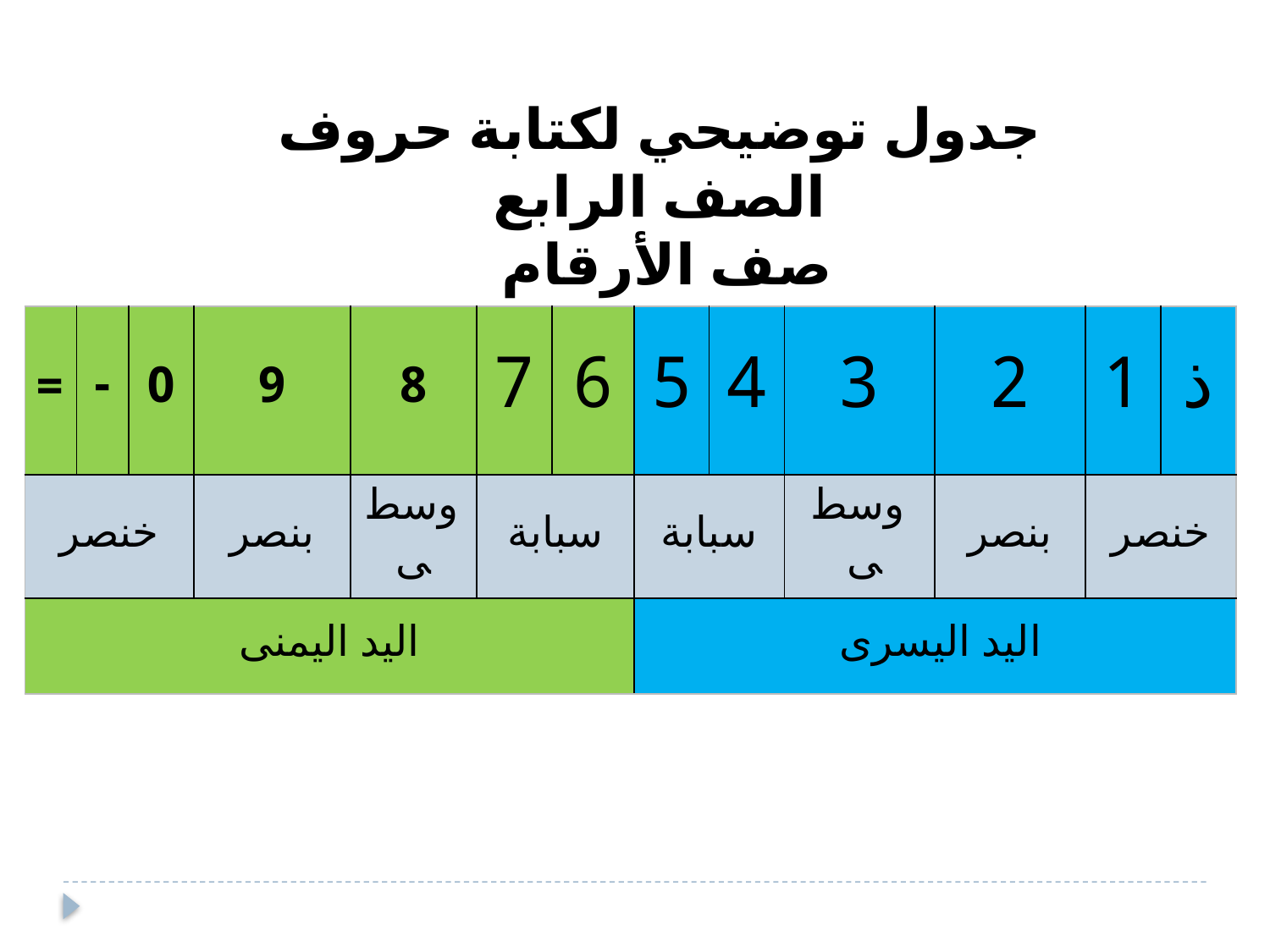

جدول توضيحي لكتابة حروف الصف الرابع
صف الأرقام
| = | - | 0 | 9 | 8 | 7 | 6 | 5 | 4 | 3 | 2 | 1 | ذ |
| --- | --- | --- | --- | --- | --- | --- | --- | --- | --- | --- | --- | --- |
| خنصر |  |  | بنصر | وسطى | سبابة |  | سبابة |  | وسطى | بنصر | خنصر |  |
| اليد اليمنى |  |  |  |  |  |  | اليد اليسرى |  |  |  |  |  |